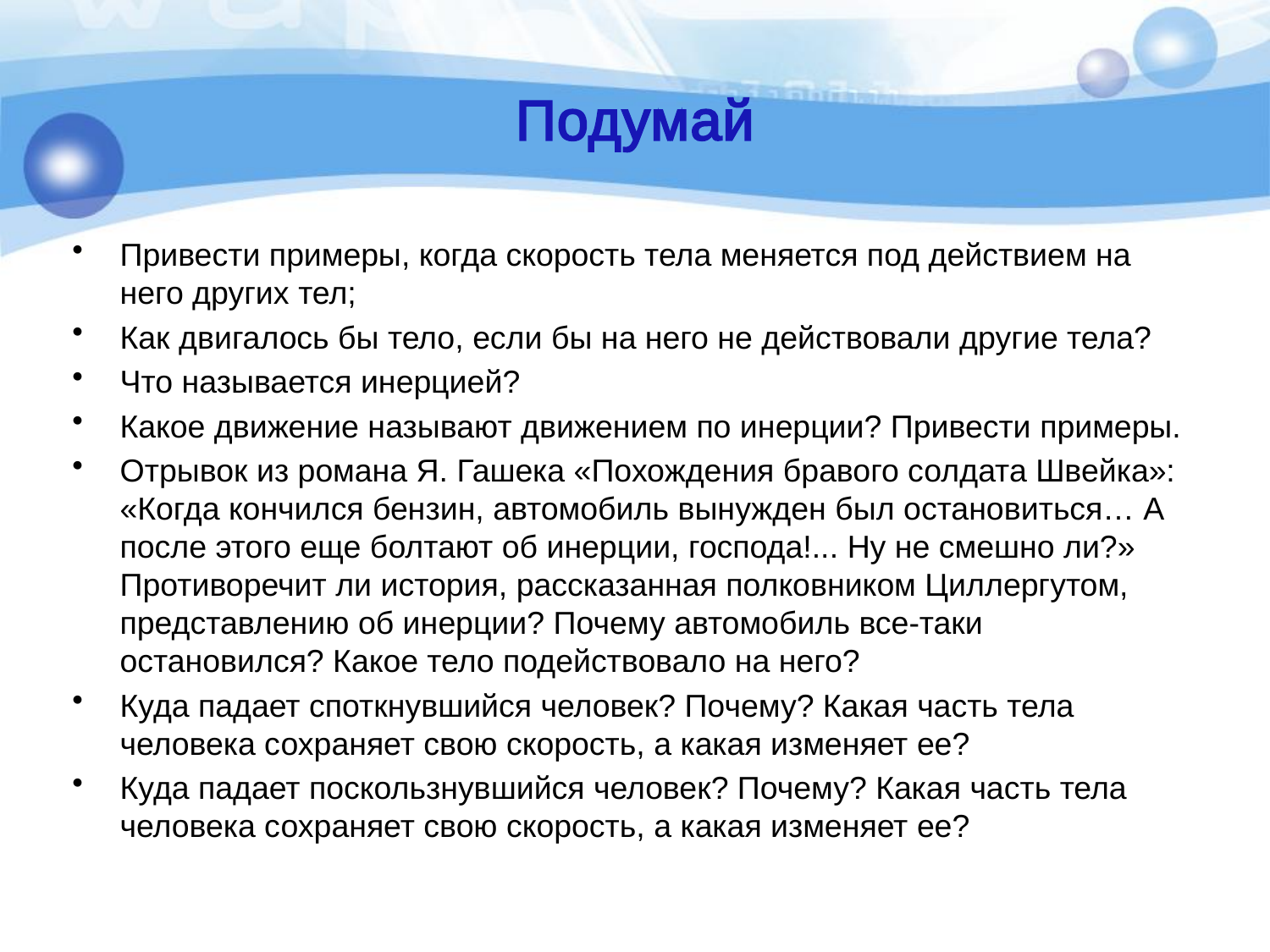

# Подумай
Привести примеры, когда скорость тела меняется под действием на него других тел;
Как двигалось бы тело, если бы на него не действовали другие тела?
Что называется инерцией?
Какое движение называют движением по инерции? Привести примеры.
Отрывок из романа Я. Гашека «Похождения бравого солдата Швейка»: «Когда кончился бензин, автомобиль вынужден был остановиться… А после этого еще болтают об инерции, господа!... Ну не смешно ли?» Противоречит ли история, рассказанная полковником Циллергутом, представлению об инерции? Почему автомобиль все-таки остановился? Какое тело подействовало на него?
Куда падает споткнувшийся человек? Почему? Какая часть тела человека сохраняет свою скорость, а какая изменяет ее?
Куда падает поскользнувшийся человек? Почему? Какая часть тела человека сохраняет свою скорость, а какая изменяет ее?